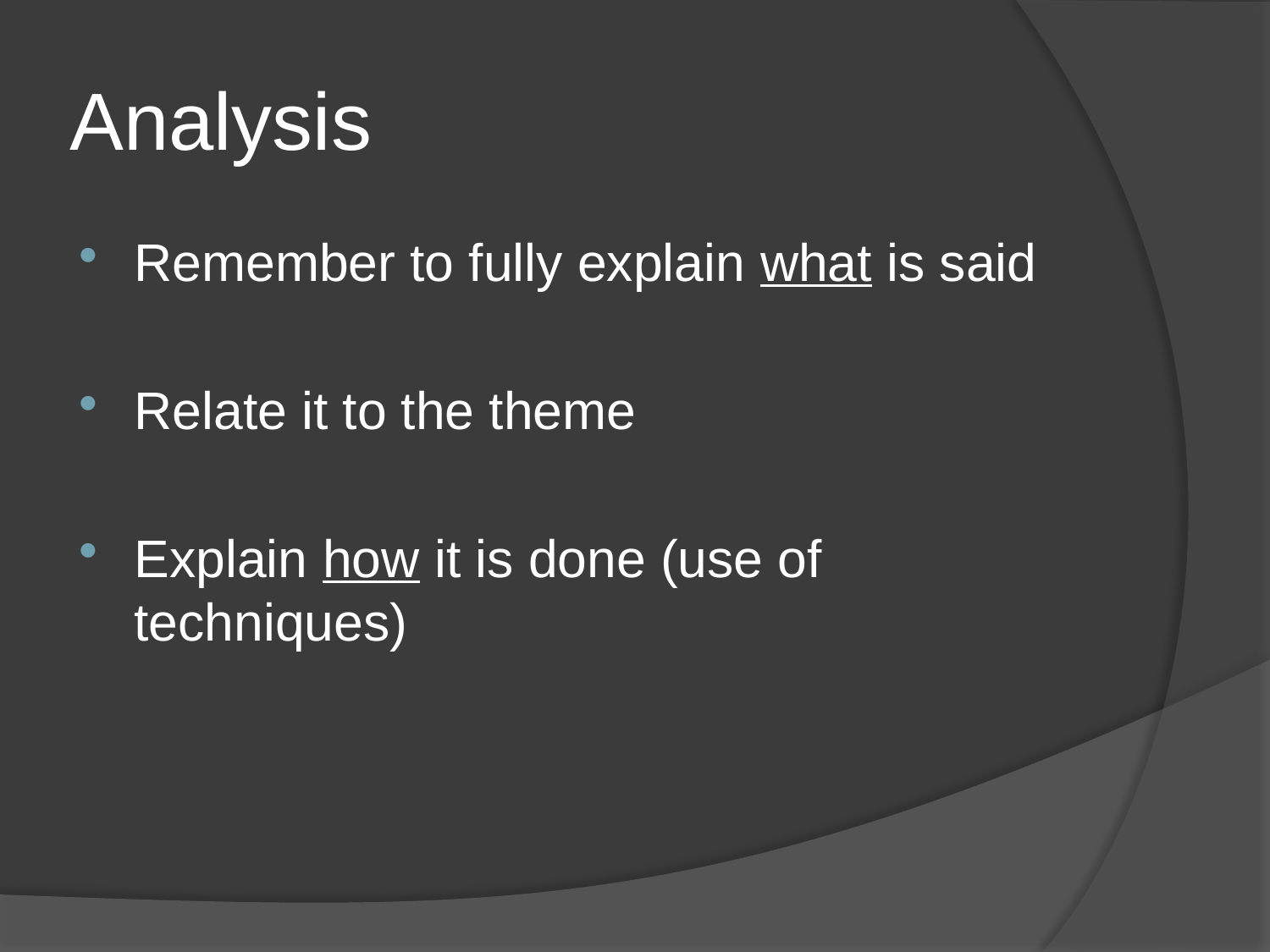

# Analysis
Remember to fully explain what is said

Relate it to the theme

Explain how it is done (use of techniques)